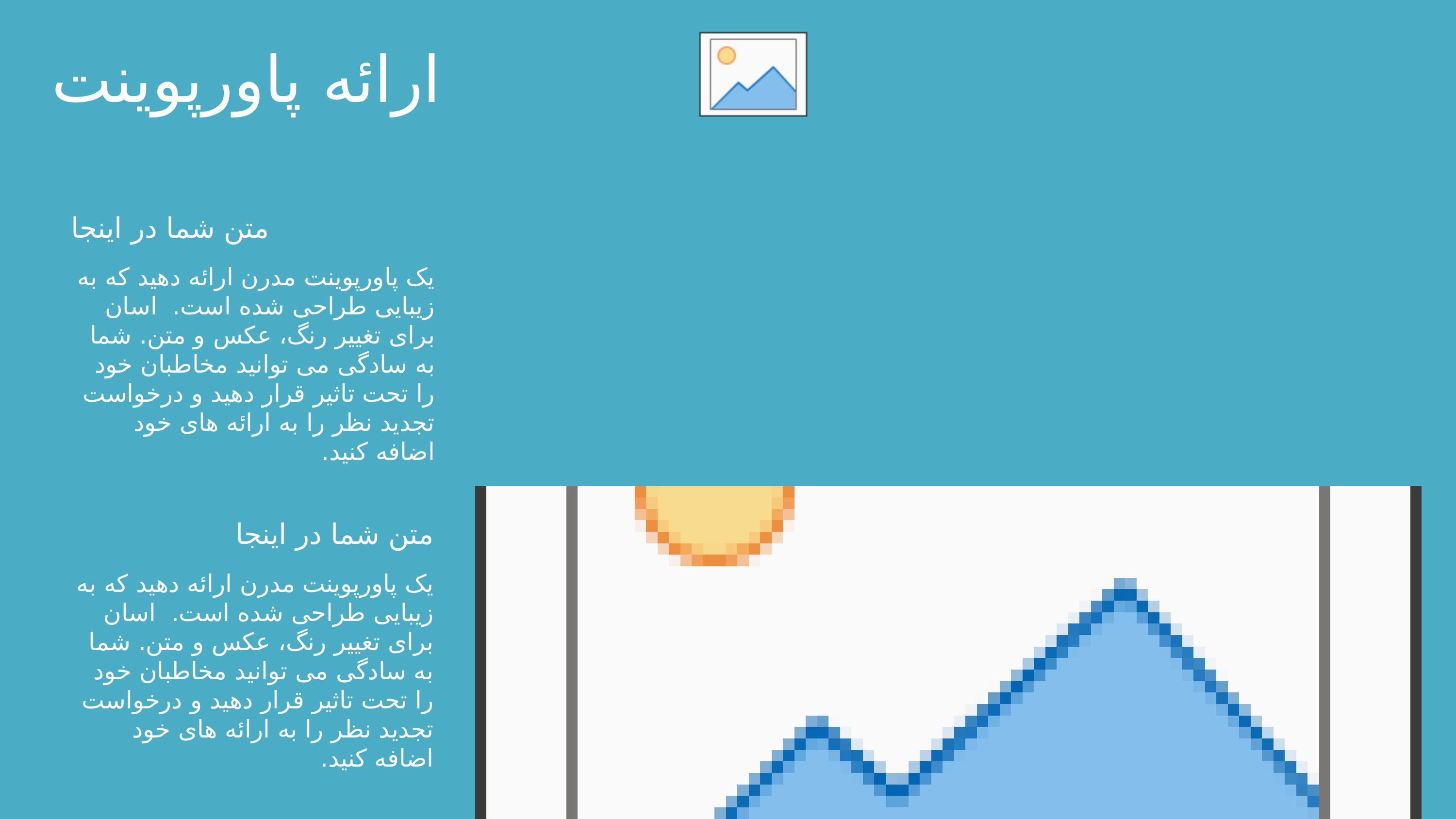

ارائه پاورپوینت
متن شما در اینجا

یک پاورپوینت مدرن ارائه دهید که به زیبایی طراحی شده است.  اسان برای تغییر رنگ، عکس و متن. شما به سادگی می توانید مخاطبان خود را تحت تاثیر قرار دهید و درخواست تجدید نظر را به ارائه های خود اضافه کنید.

متن شما در اینجا
یک پاورپوینت مدرن ارائه دهید که به زیبایی طراحی شده است.  اسان برای تغییر رنگ، عکس و متن. شما به سادگی می توانید مخاطبان خود را تحت تاثیر قرار دهید و درخواست تجدید نظر را به ارائه های خود اضافه کنید.